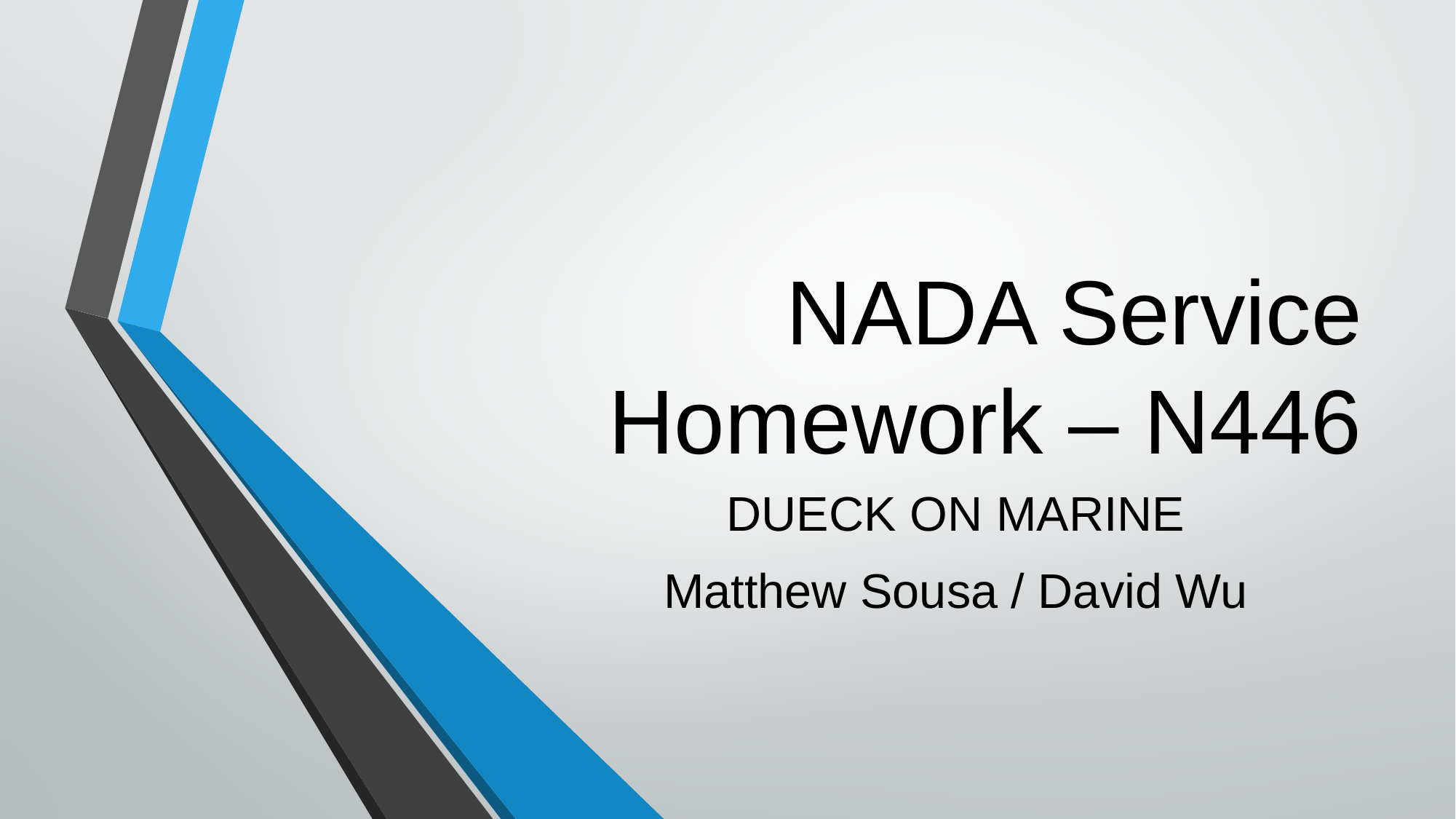

# NADA Service Homework – N446
DUECK ON MARINE
Matthew Sousa / David Wu